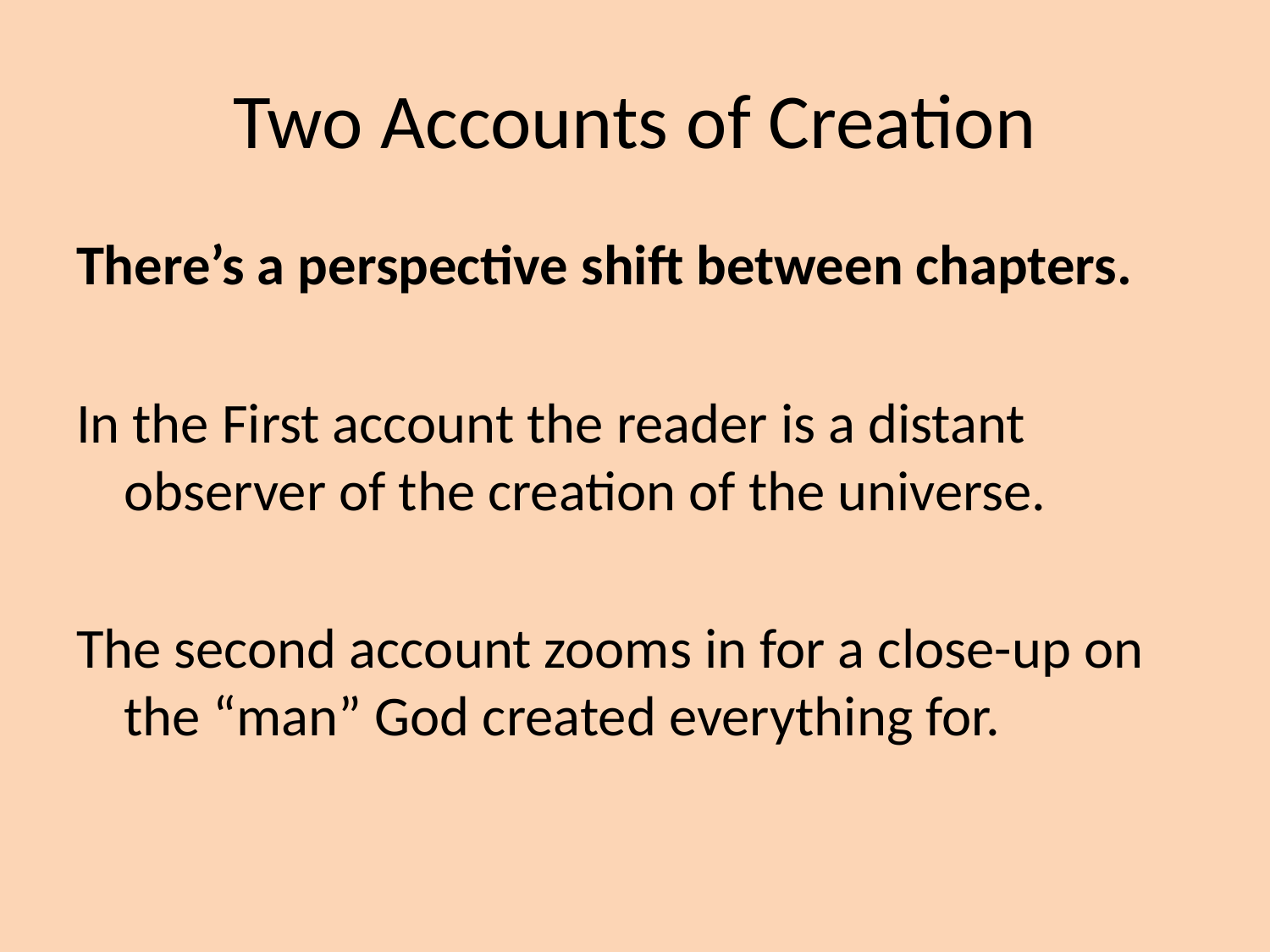

# Two Accounts of Creation
There’s a perspective shift between chapters.

In the First account the reader is a distant observer of the creation of the universe.

The second account zooms in for a close-up on the “man” God created everything for.